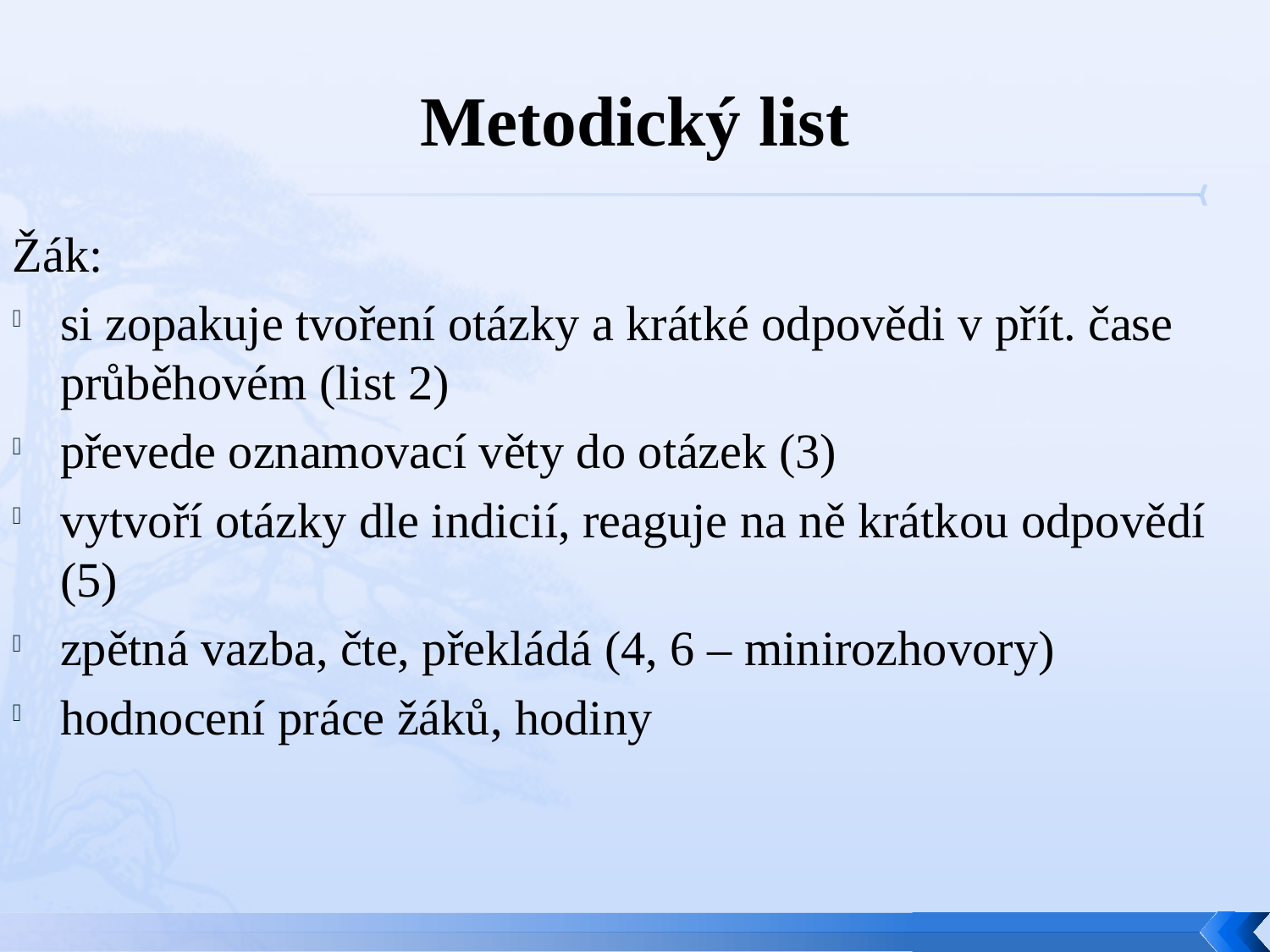

# Metodický list
Žák:
si zopakuje tvoření otázky a krátké odpovědi v přít. čase průběhovém (list 2)
převede oznamovací věty do otázek (3)
vytvoří otázky dle indicií, reaguje na ně krátkou odpovědí (5)
zpětná vazba, čte, překládá (4, 6 – minirozhovory)
hodnocení práce žáků, hodiny